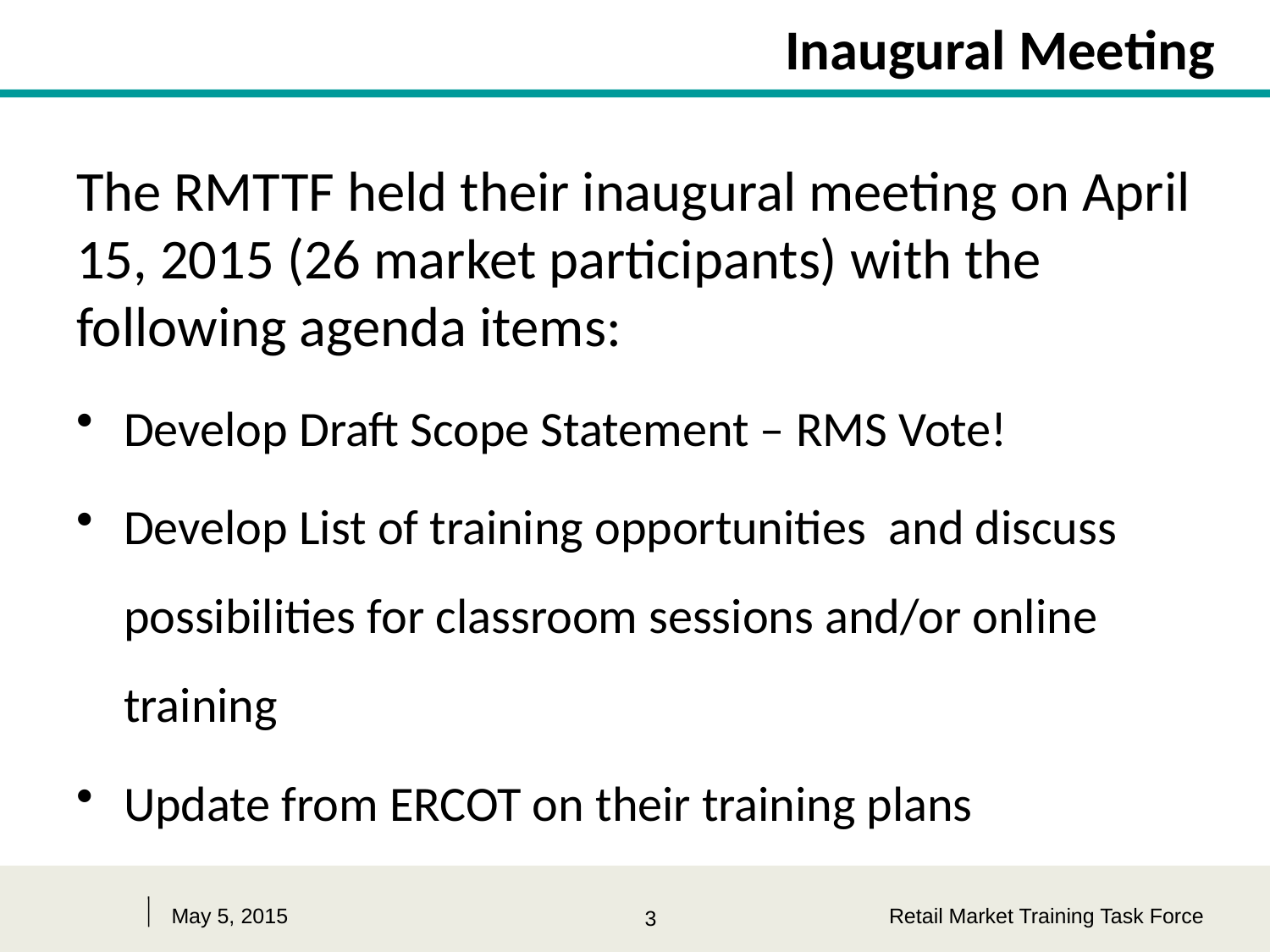

# Inaugural Meeting
The RMTTF held their inaugural meeting on April 15, 2015 (26 market participants) with the following agenda items:
Develop Draft Scope Statement – RMS Vote!
Develop List of training opportunities  and discuss possibilities for classroom sessions and/or online training
Update from ERCOT on their training plans

May 5, 2015
Retail Market Training Task Force